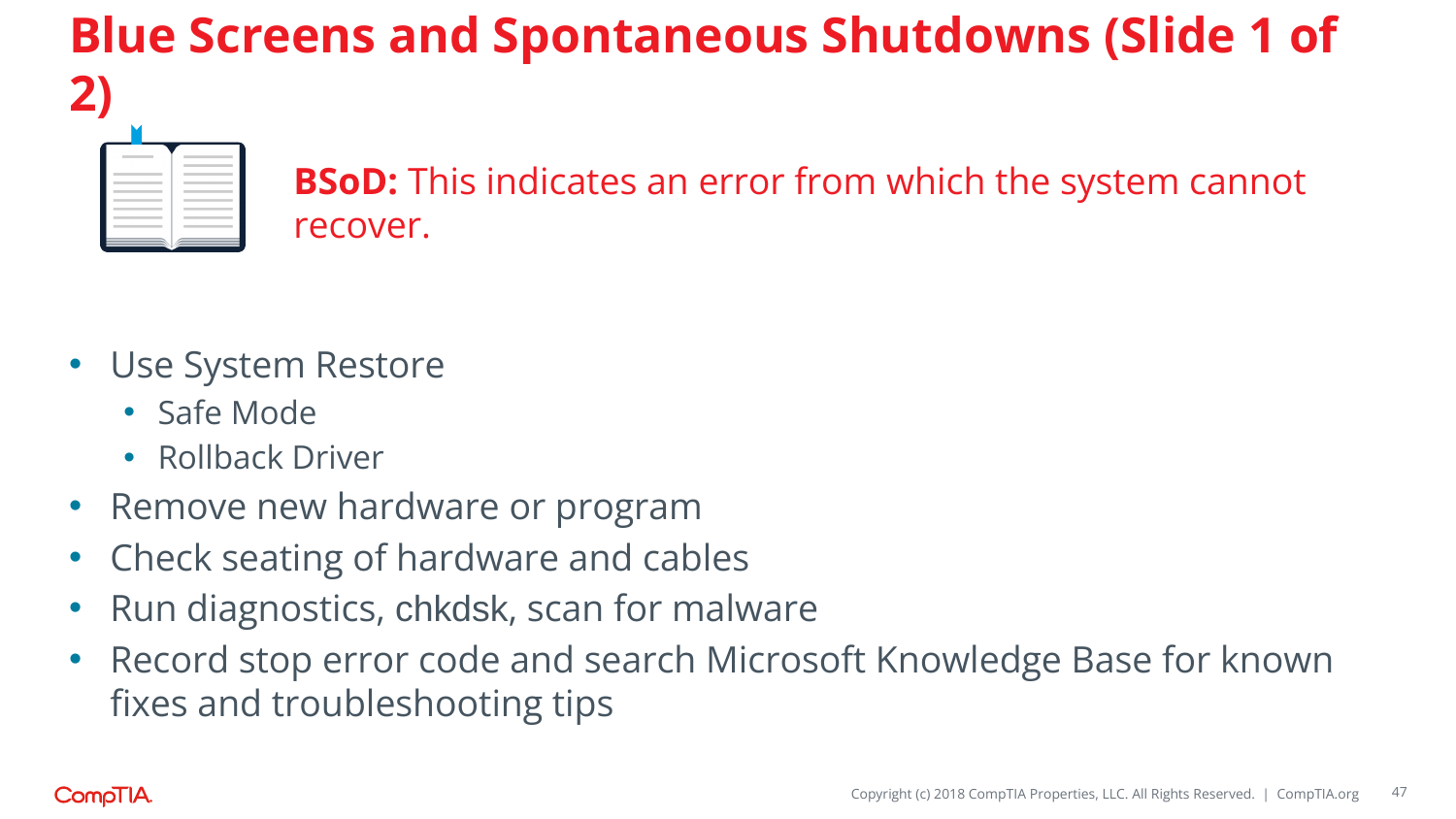

# Blue Screens and Spontaneous Shutdowns (Slide 1 of 2)
BSoD: This indicates an error from which the system cannot recover.
Use System Restore
Safe Mode
Rollback Driver
Remove new hardware or program
Check seating of hardware and cables
Run diagnostics, chkdsk, scan for malware
Record stop error code and search Microsoft Knowledge Base for known fixes and troubleshooting tips
47